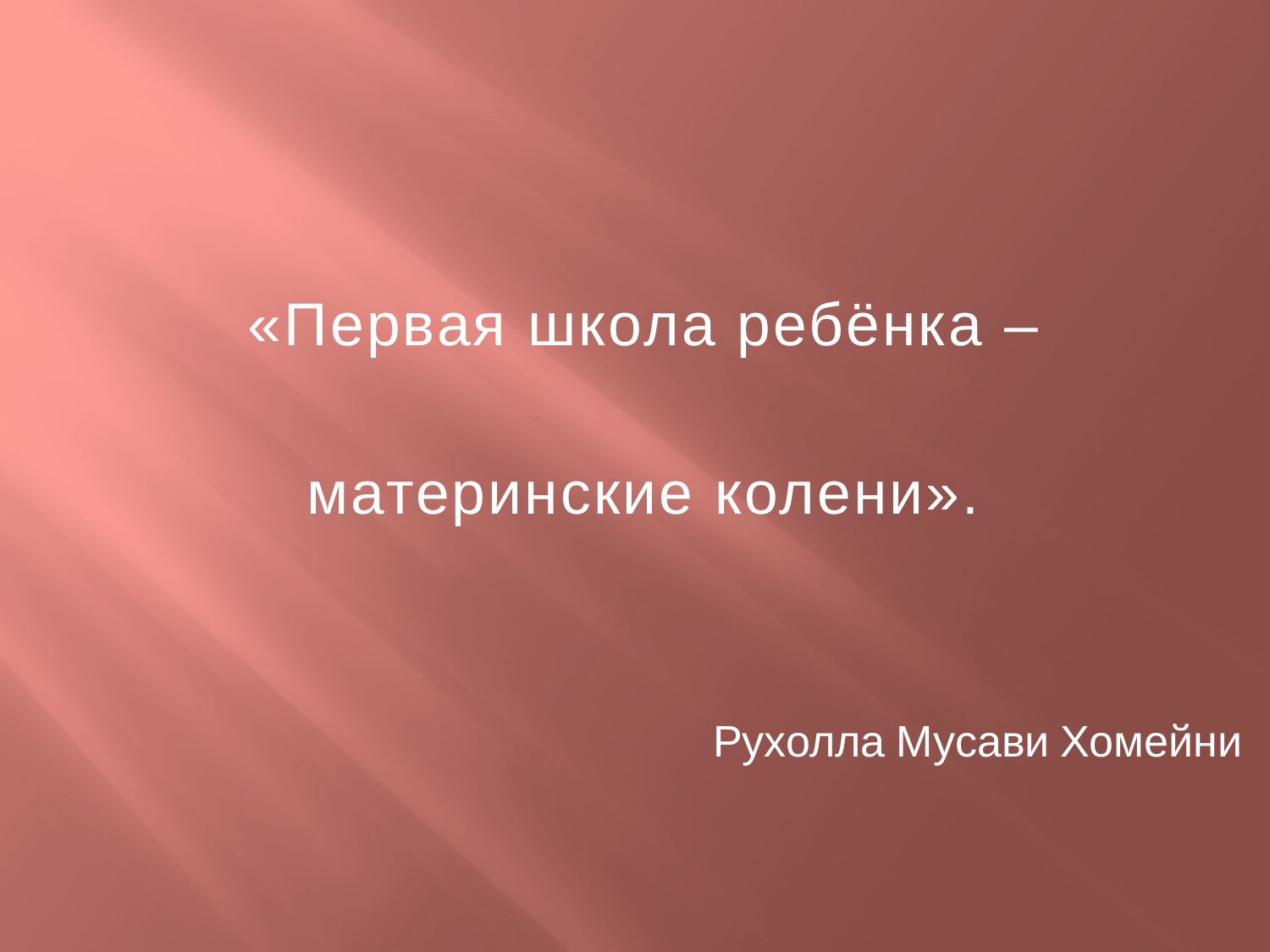

«Первая школа ребёнка –

материнские колени».

Рухолла Мусави Хомейни